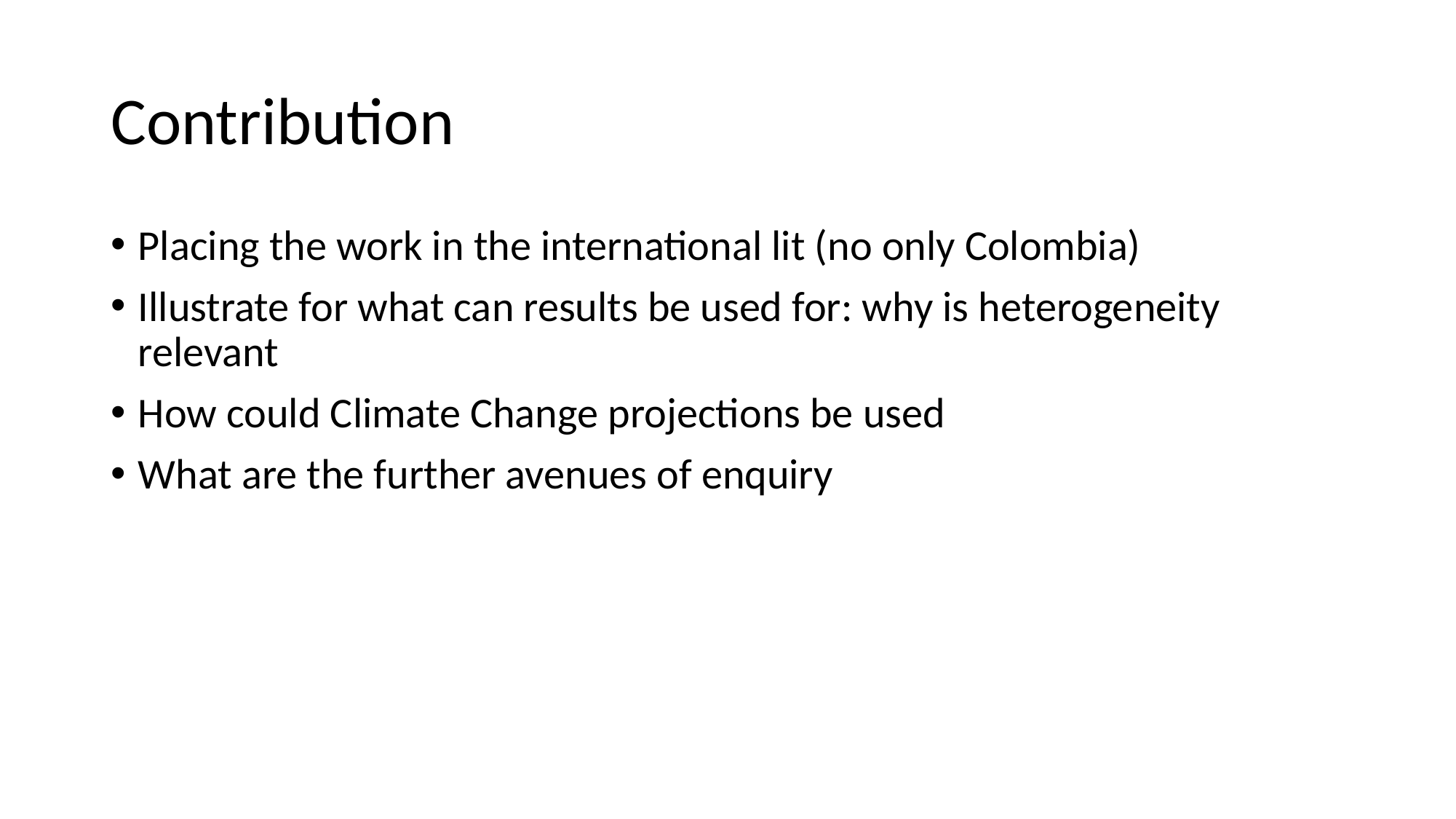

# Contribution
Placing the work in the international lit (no only Colombia)
Illustrate for what can results be used for: why is heterogeneity relevant
How could Climate Change projections be used
What are the further avenues of enquiry